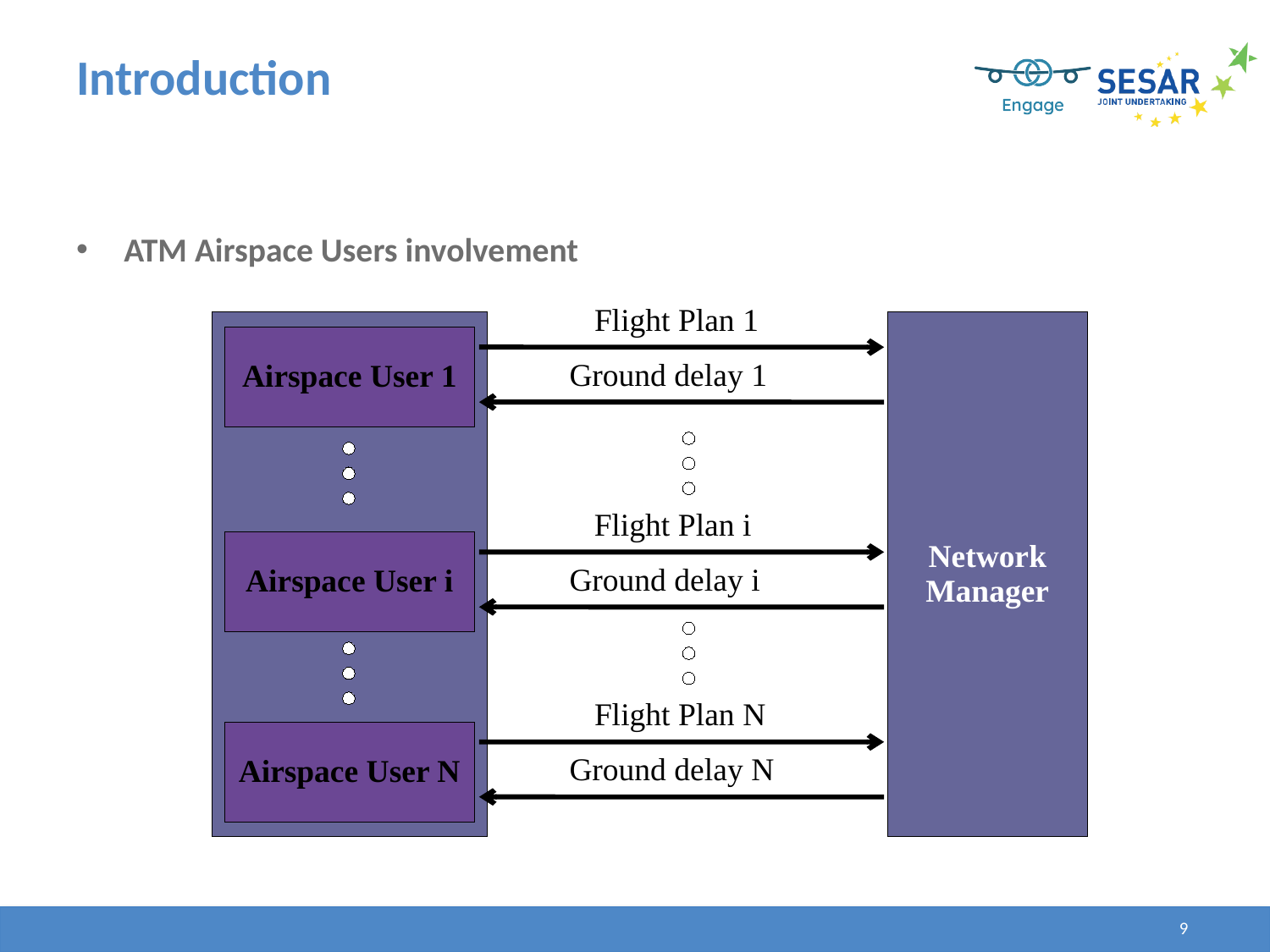

# Introduction
ATM Airspace Users involvement

Flight Plan 1

Network
Manager
Airspace User 1
Ground delay 1

Flight Plan i

Ground delay i

Flight Plan N

Ground delay N

Airspace User i

Airspace User N
9